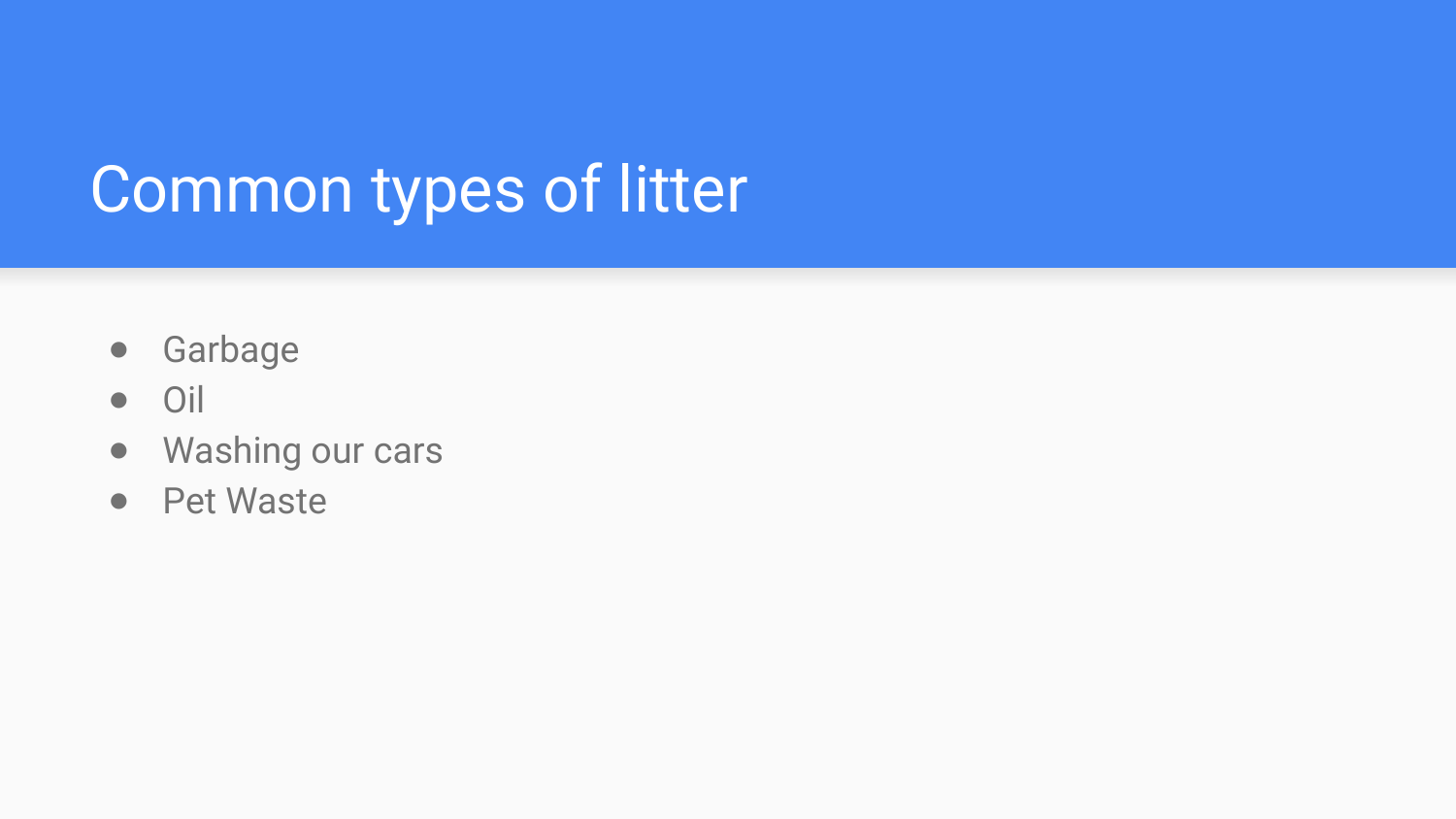

# Common types of litter
Garbage
Oil
Washing our cars
Pet Waste